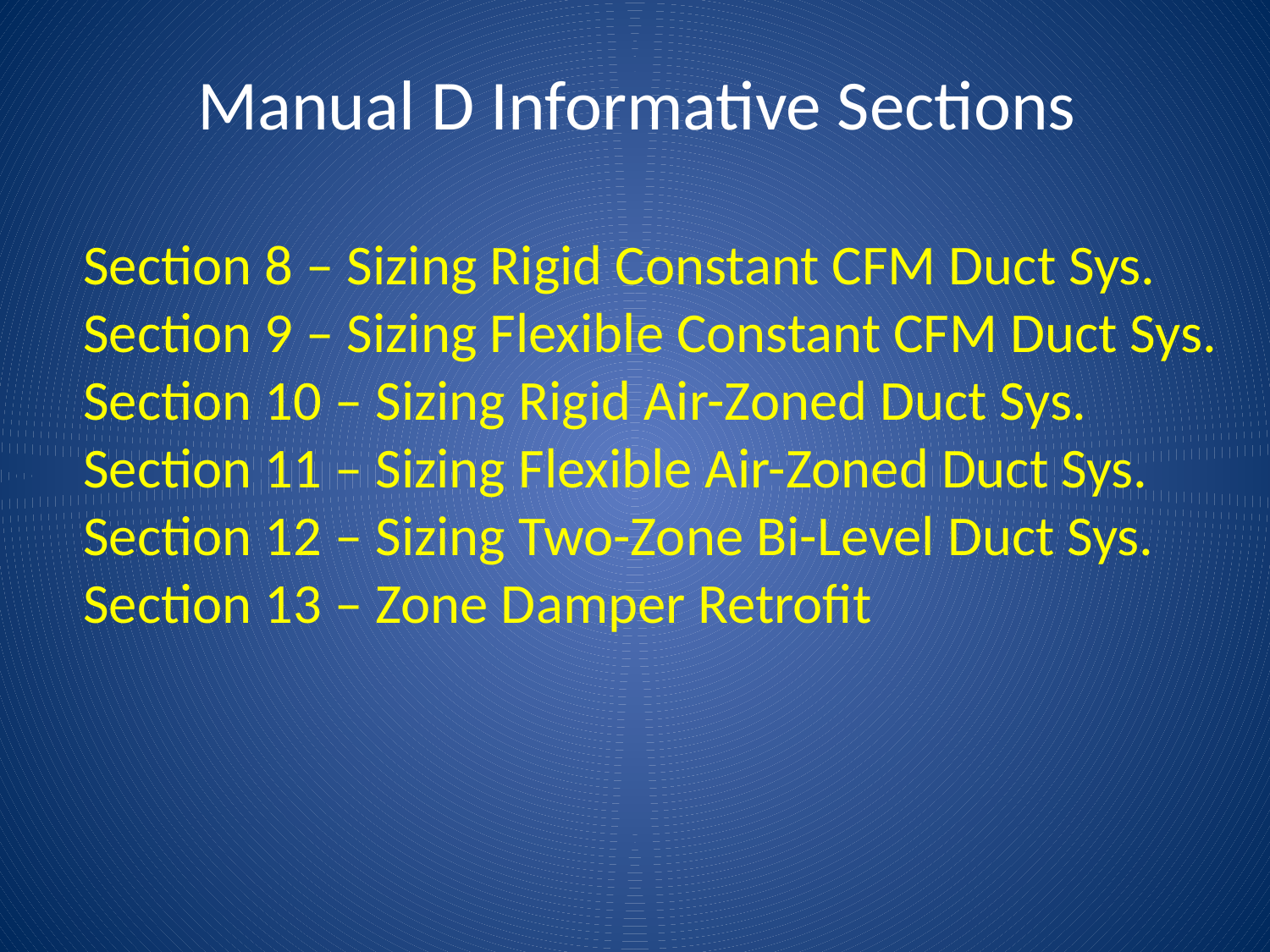

Manual D Informative Sections
Section 8 – Sizing Rigid Constant CFM Duct Sys.
Section 9 – Sizing Flexible Constant CFM Duct Sys.
Section 10 – Sizing Rigid Air-Zoned Duct Sys.
Section 11 – Sizing Flexible Air-Zoned Duct Sys.
Section 12 – Sizing Two-Zone Bi-Level Duct Sys.
Section 13 – Zone Damper Retrofit